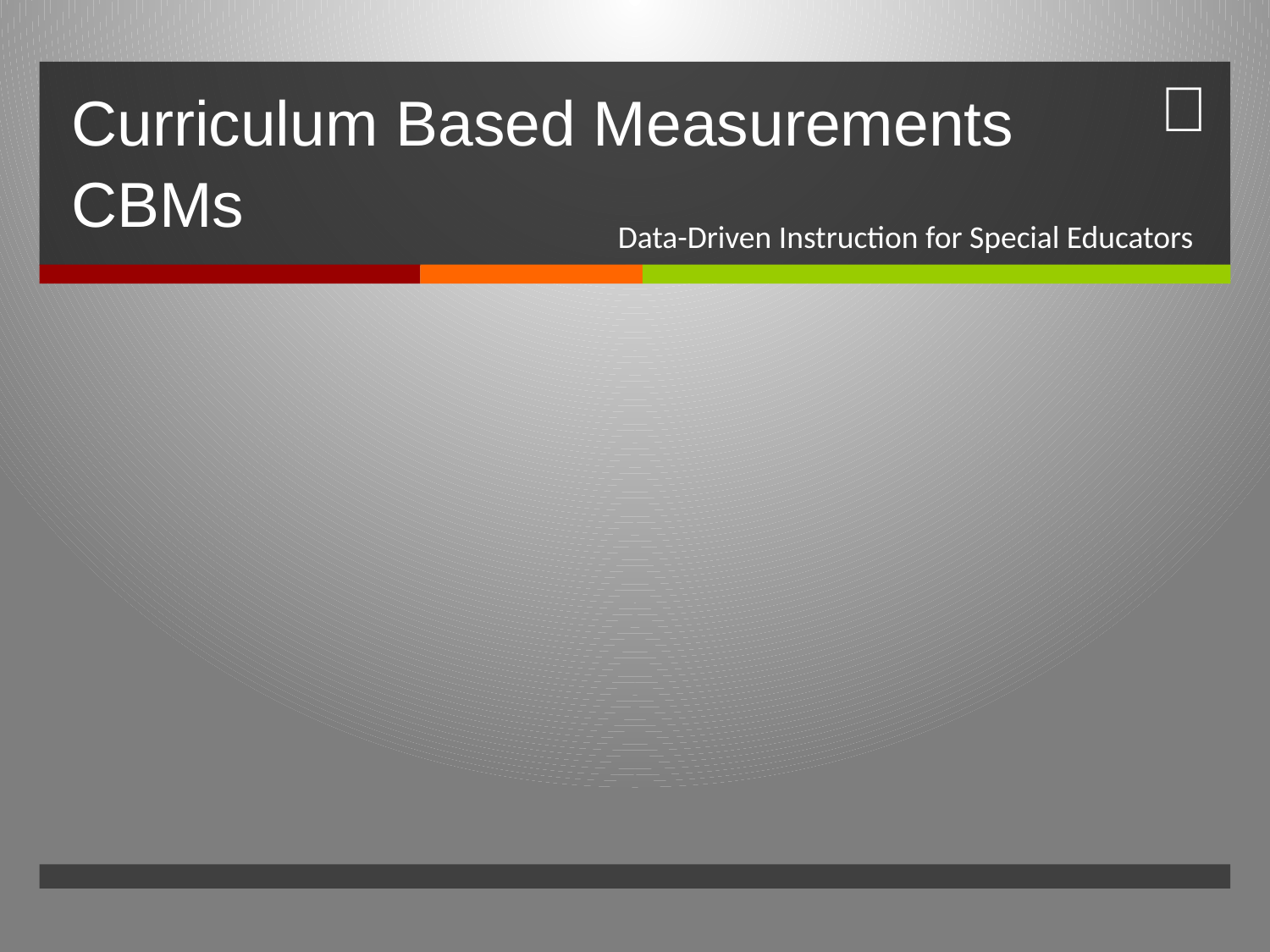

# Curriculum Based Measurements CBMs
Data-Driven Instruction for Special Educators